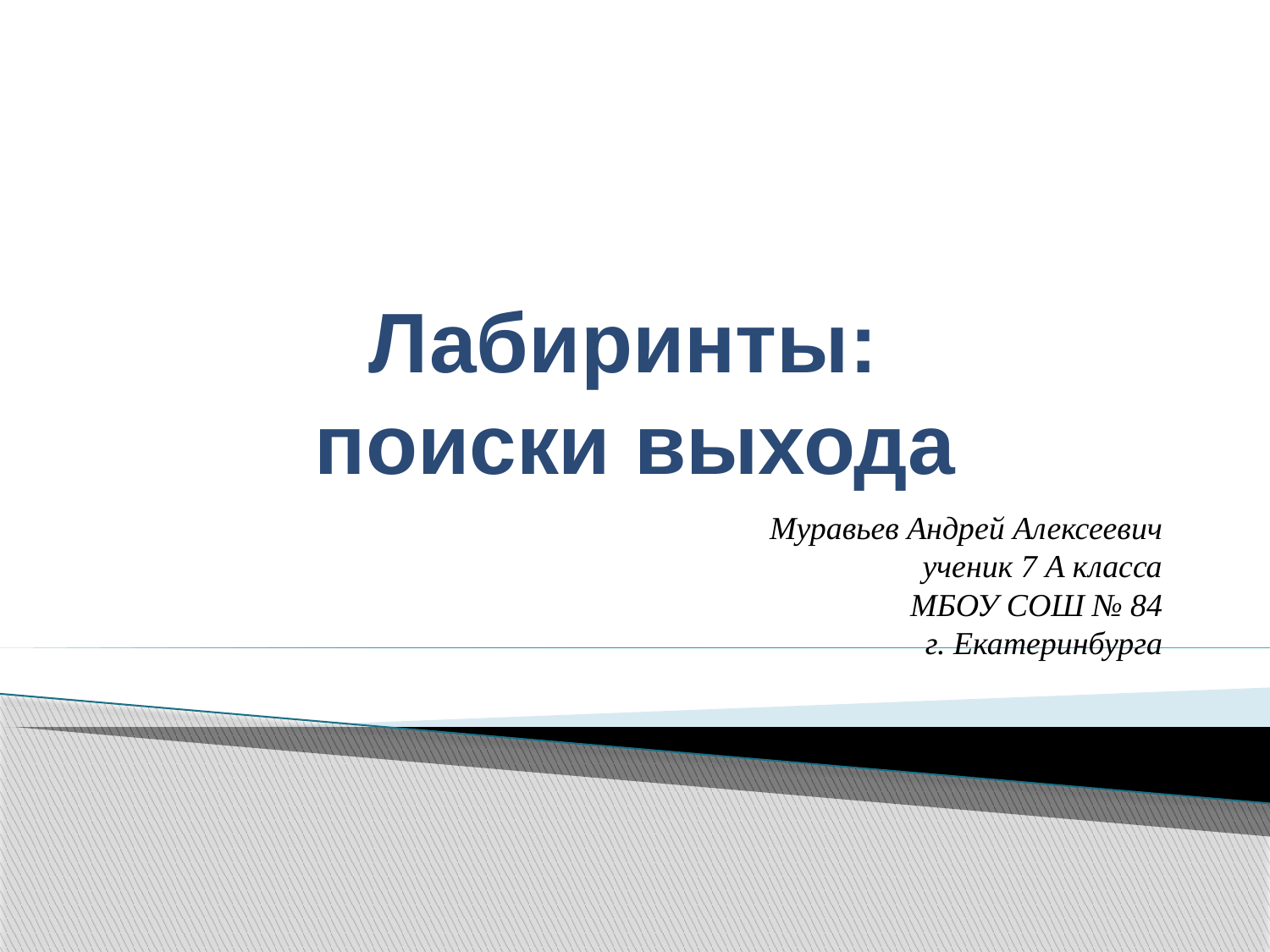

# Лабиринты: поиски выхода
Муравьев Андрей Алексеевич
ученик 7 А класса
МБОУ СОШ № 84
г. Екатеринбурга